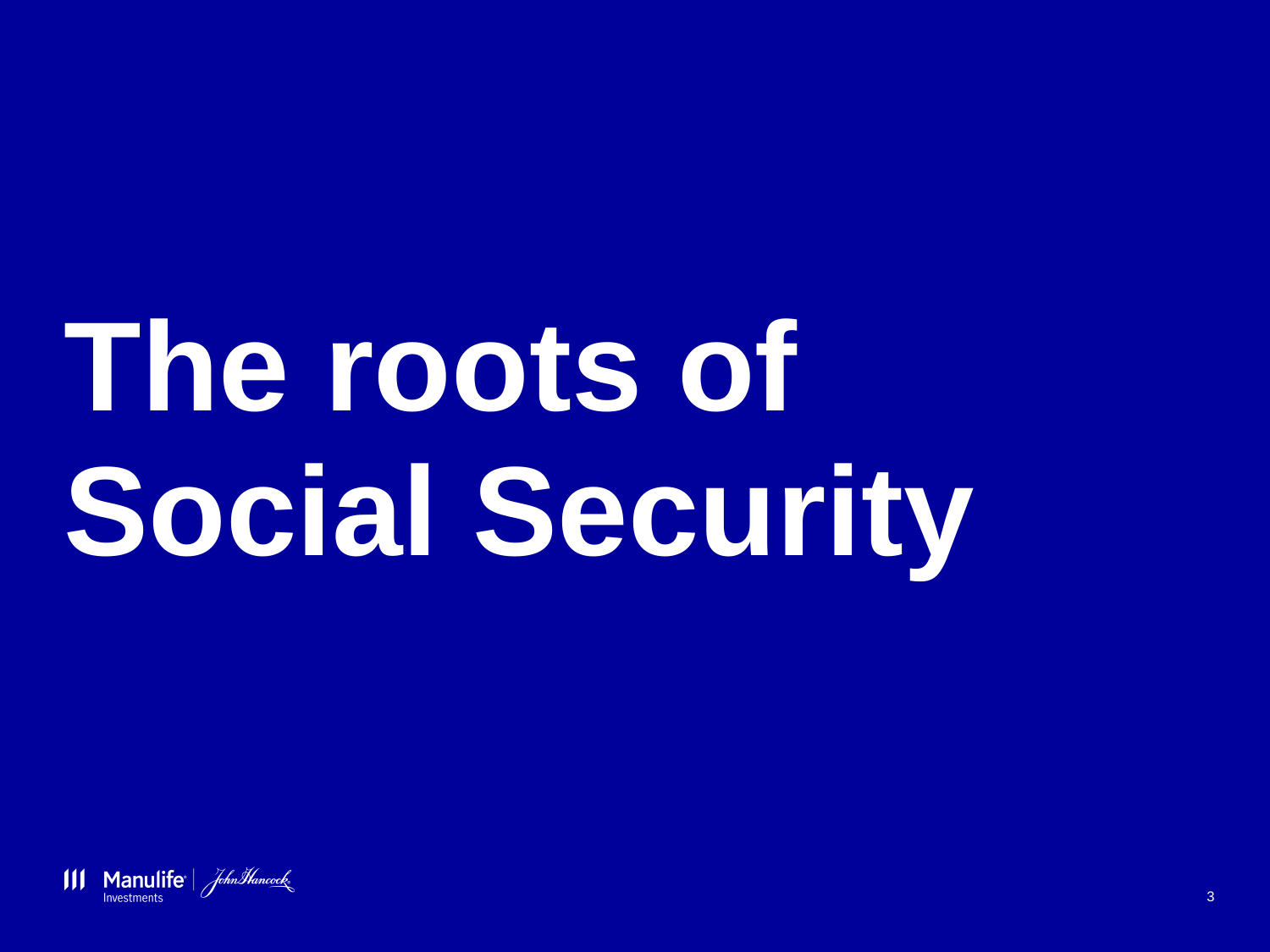

# The roots of Social Security
3